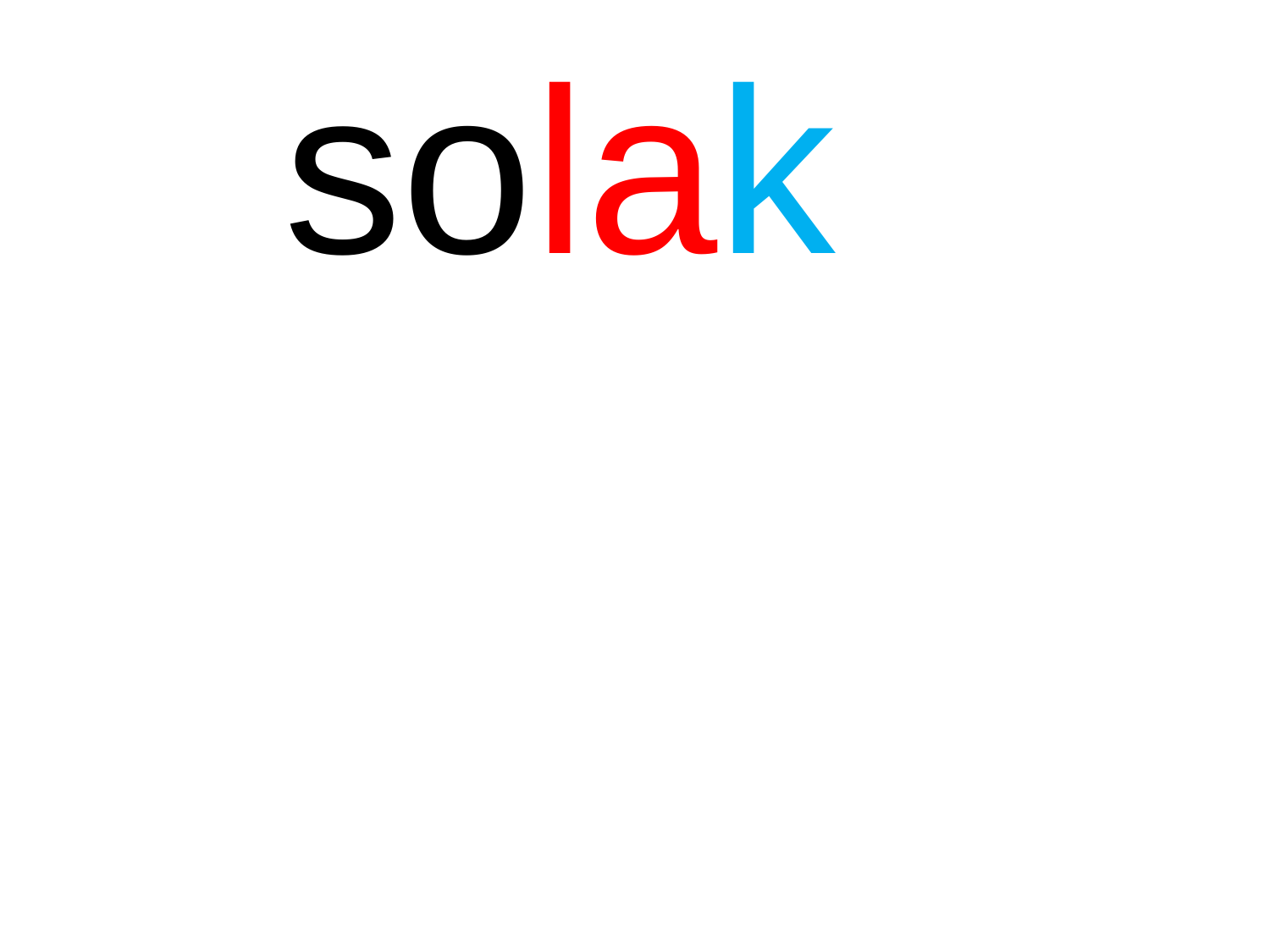

| so |
| --- |
| lak |
| --- |